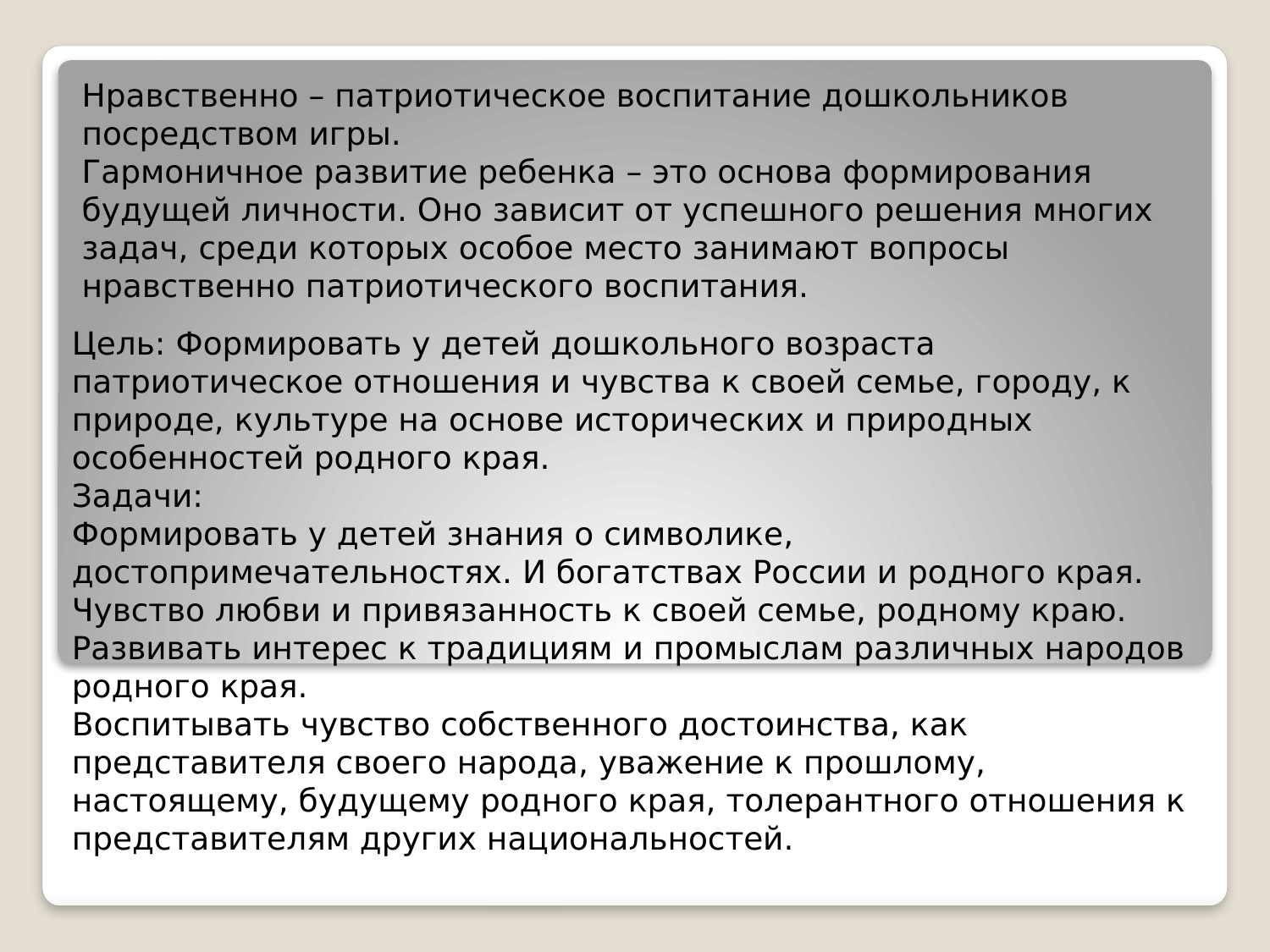

Нравственно – патриотическое воспитание дошкольников посредством игры.
Гармоничное развитие ребенка – это основа формирования будущей личности. Оно зависит от успешного решения многих задач, среди которых особое место занимают вопросы нравственно патриотического воспитания.
Цель: Формировать у детей дошкольного возраста патриотическое отношения и чувства к своей семье, городу, к природе, культуре на основе исторических и природных особенностей родного края.
Задачи:
Формировать у детей знания о символике, достопримечательностях. И богатствах России и родного края.
Чувство любви и привязанность к своей семье, родному краю.
Развивать интерес к традициям и промыслам различных народов родного края.
Воспитывать чувство собственного достоинства, как представителя своего народа, уважение к прошлому, настоящему, будущему родного края, толерантного отношения к представителям других национальностей.
#